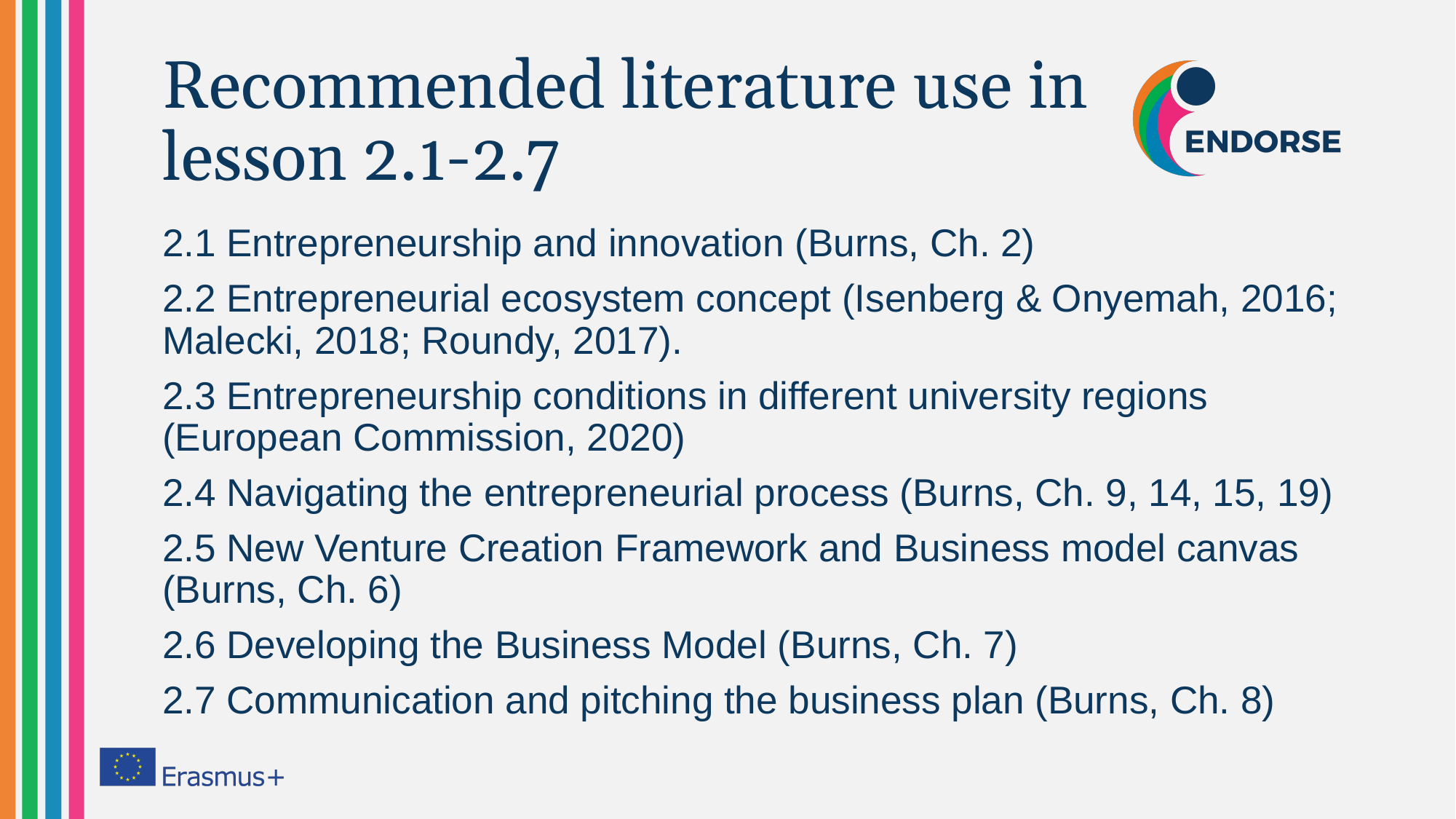

# Recommended literature use in lesson 2.1-2.7
2.1 Entrepreneurship and innovation (Burns, Ch. 2)
2.2 Entrepreneurial ecosystem concept (Isenberg & Onyemah, 2016; Malecki, 2018; Roundy, 2017).
2.3 Entrepreneurship conditions in different university regions (European Commission, 2020)
2.4 Navigating the entrepreneurial process (Burns, Ch. 9, 14, 15, 19)
2.5 New Venture Creation Framework and Business model canvas (Burns, Ch. 6)
2.6 Developing the Business Model (Burns, Ch. 7)
2.7 Communication and pitching the business plan (Burns, Ch. 8)